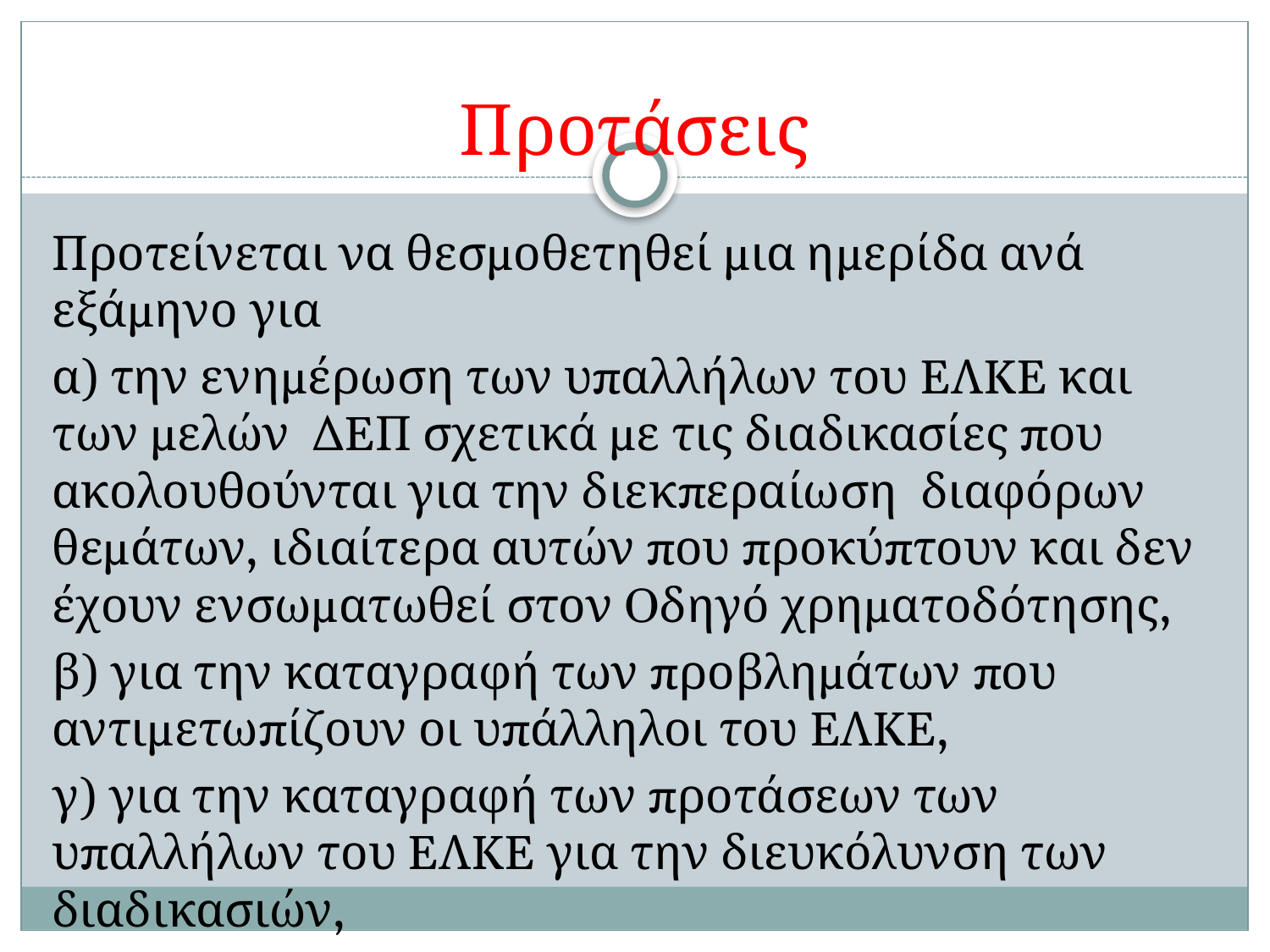

# Προτάσεις
Προτείνεται να θεσμοθετηθεί μια ημερίδα ανά εξάμηνο για
α) την ενημέρωση των υπαλλήλων του ΕΛΚΕ και των μελών  ΔΕΠ σχετικά με τις διαδικασίες που ακολουθούνται για την διεκπεραίωση  διαφόρων θεμάτων, ιδιαίτερα αυτών που προκύπτουν και δεν έχουν ενσωματωθεί στον Οδηγό χρηματοδότησης,
β) για την καταγραφή των προβλημάτων που αντιμετωπίζουν οι υπάλληλοι του ΕΛΚΕ,
γ) για την καταγραφή των προτάσεων των υπαλλήλων του ΕΛΚΕ για την διευκόλυνση των διαδικασιών,